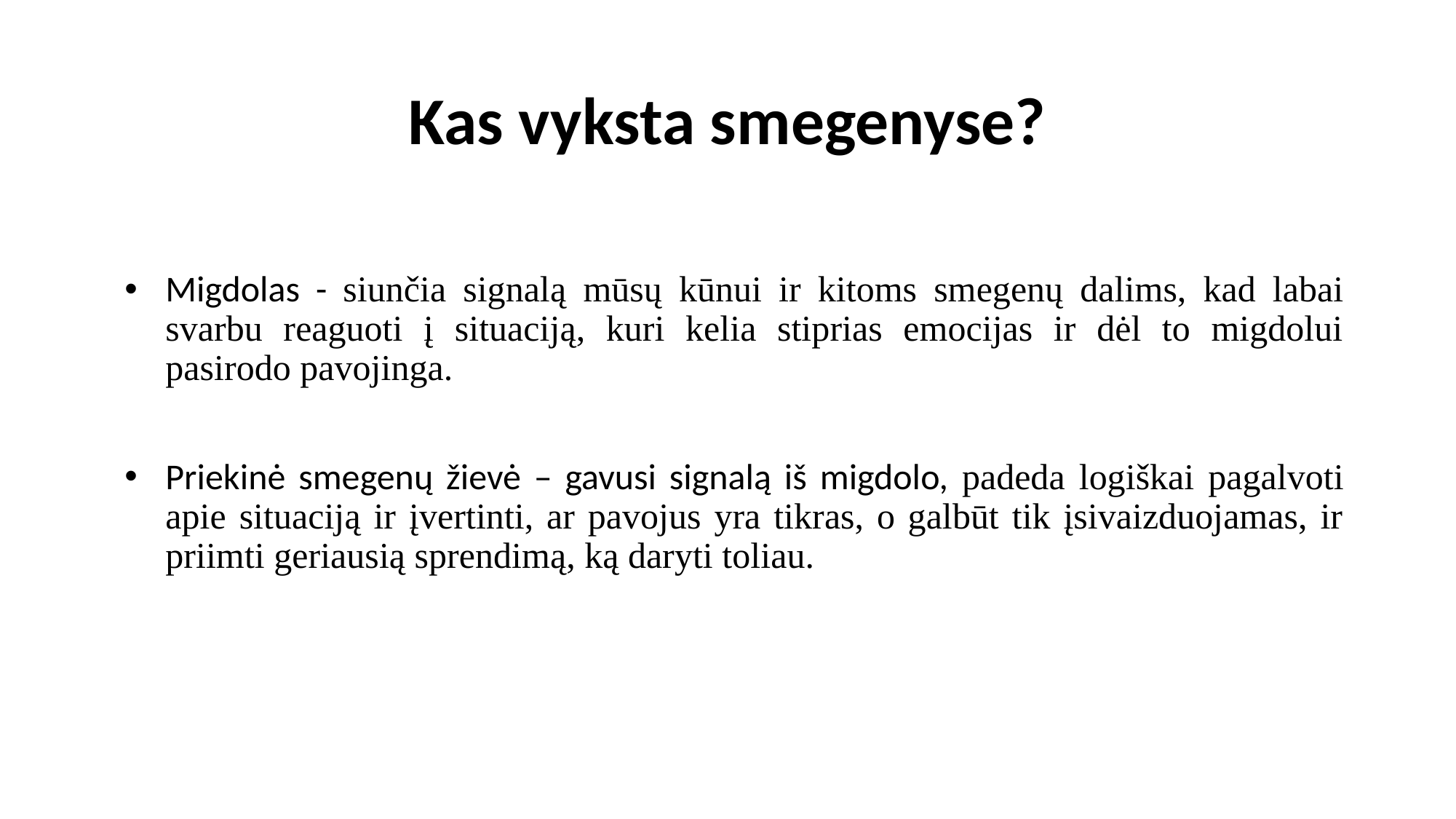

# Kas vyksta smegenyse?
Migdolas - siunčia signalą mūsų kūnui ir kitoms smegenų dalims, kad labai svarbu reaguoti į situaciją, kuri kelia stiprias emocijas ir dėl to migdolui pasirodo pavojinga.

Priekinė smegenų žievė – gavusi signalą iš migdolo, padeda logiškai pagalvoti apie situaciją ir įvertinti, ar pavojus yra tikras, o galbūt tik įsivaizduojamas, ir priimti geriausią sprendimą, ką daryti toliau.